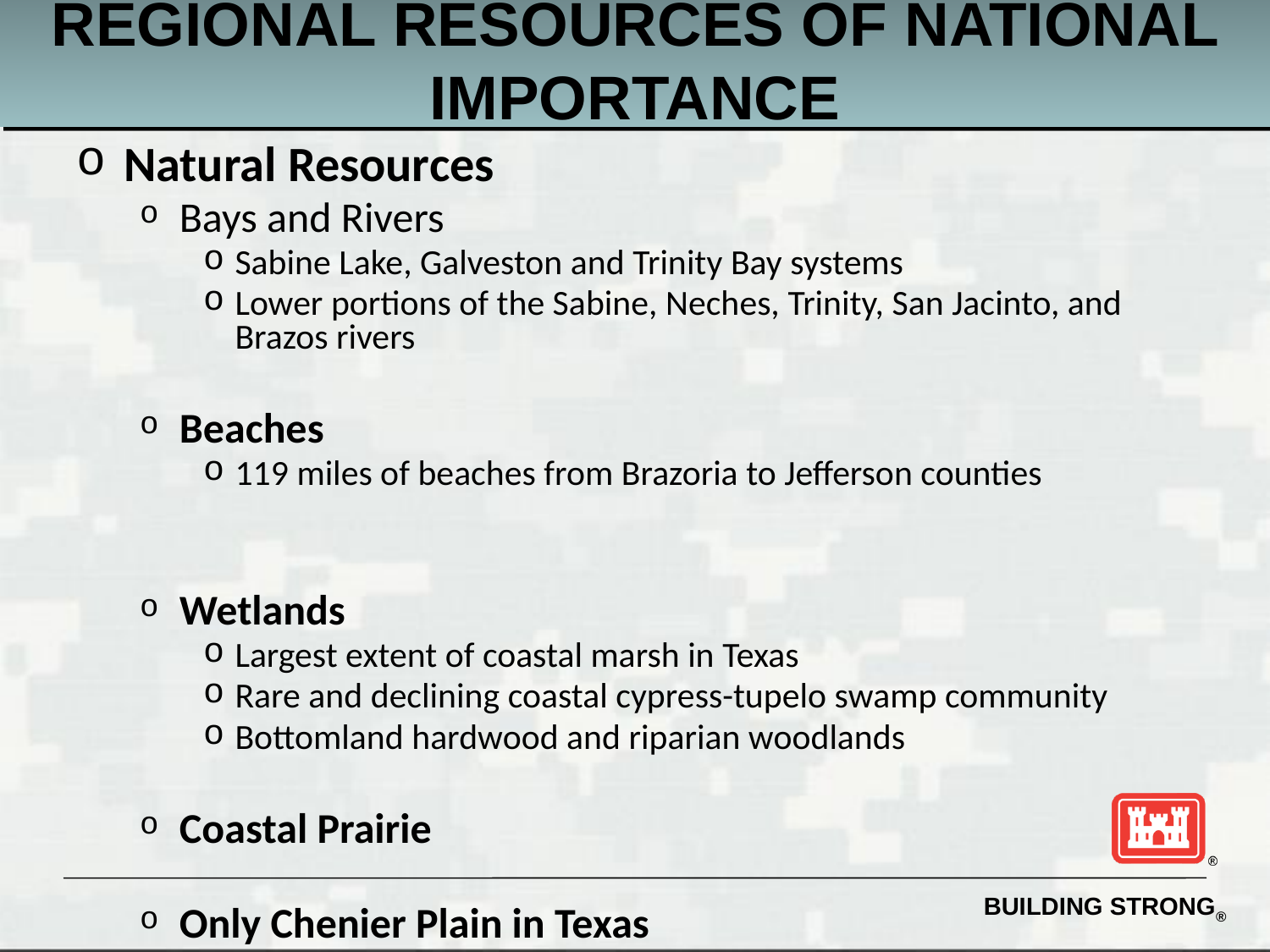

# REGIONAL RESOURCES OF NATIONAL IMPORTANCE
REGIONAL RESOURCES OF NATIONAL IMPORTANCE
Natural Resources
Bays and Rivers
Sabine Lake, Galveston and Trinity Bay systems
Lower portions of the Sabine, Neches, Trinity, San Jacinto, and Brazos rivers

Beaches
119 miles of beaches from Brazoria to Jefferson counties

Wetlands
Largest extent of coastal marsh in Texas
Rare and declining coastal cypress-tupelo swamp community
Bottomland hardwood and riparian woodlands

Coastal Prairie

Only Chenier Plain in Texas